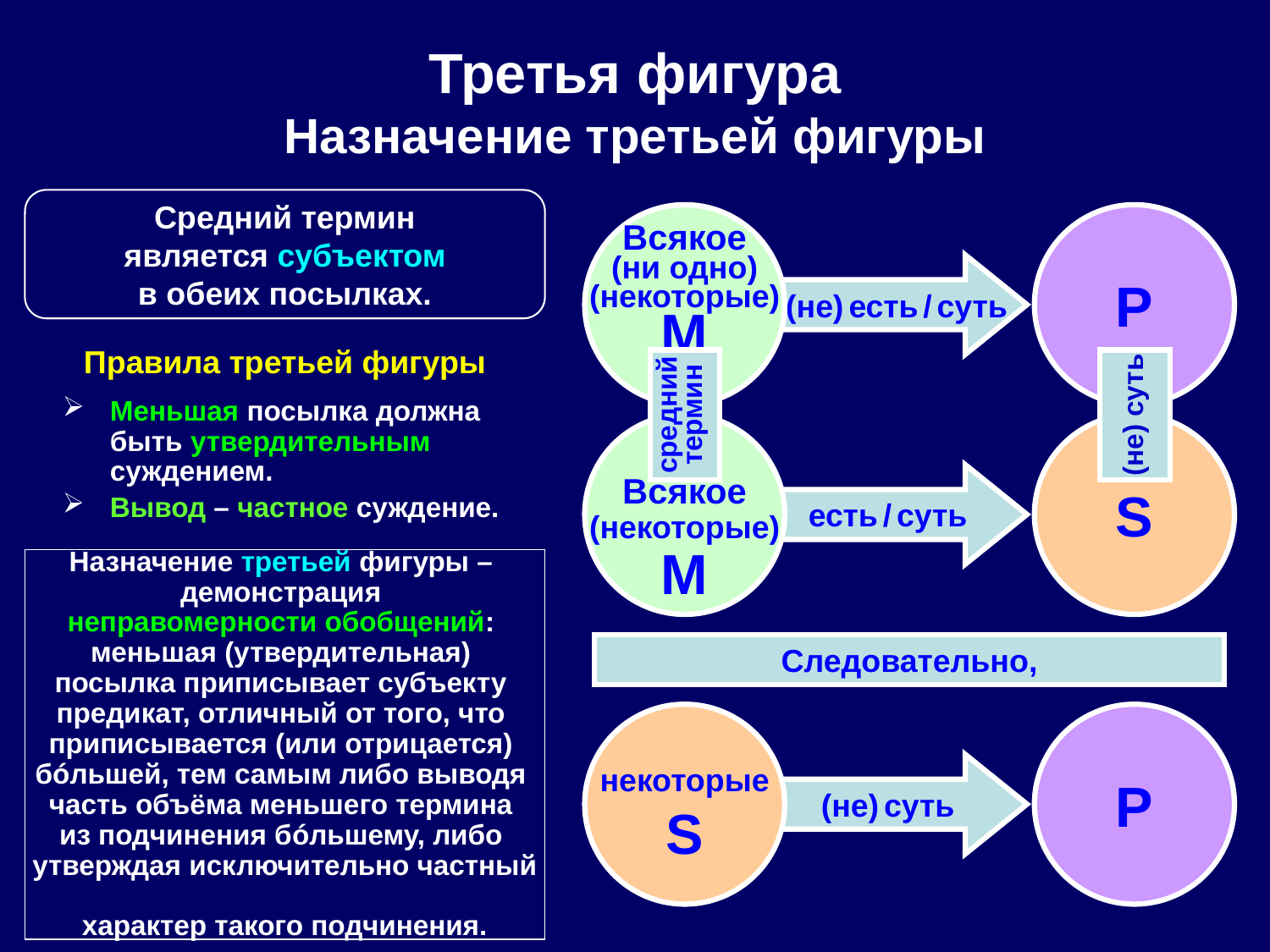

# Третья фигура Назначение третьей фигуры
Средний термин
является субъектом
в обеих посылках.
Всякое
(ни одно)
(некоторые)
M
P
  (не) есть / суть
Правила третьей фигуры
Меньшая посылка должна быть утвердительным суждением.
Вывод – частное суждение.
средний
термин
(не) суть

Всякое
(некоторые)
M
S
есть / суть
Назначение третьей фигуры –
демонстрация
неправомерности обобщений:
меньшая (утвердительная)
посылка приписывает субъекту
предикат, отличный от того, что
приписывается (или отрицается)
бóльшей, тем самым либо выводя
часть объёма меньшего термина
из подчинения бóльшему, либо
утверждая исключительно частный
характер такого подчинения.
Следовательно,
некоторые
S
P
(не) суть